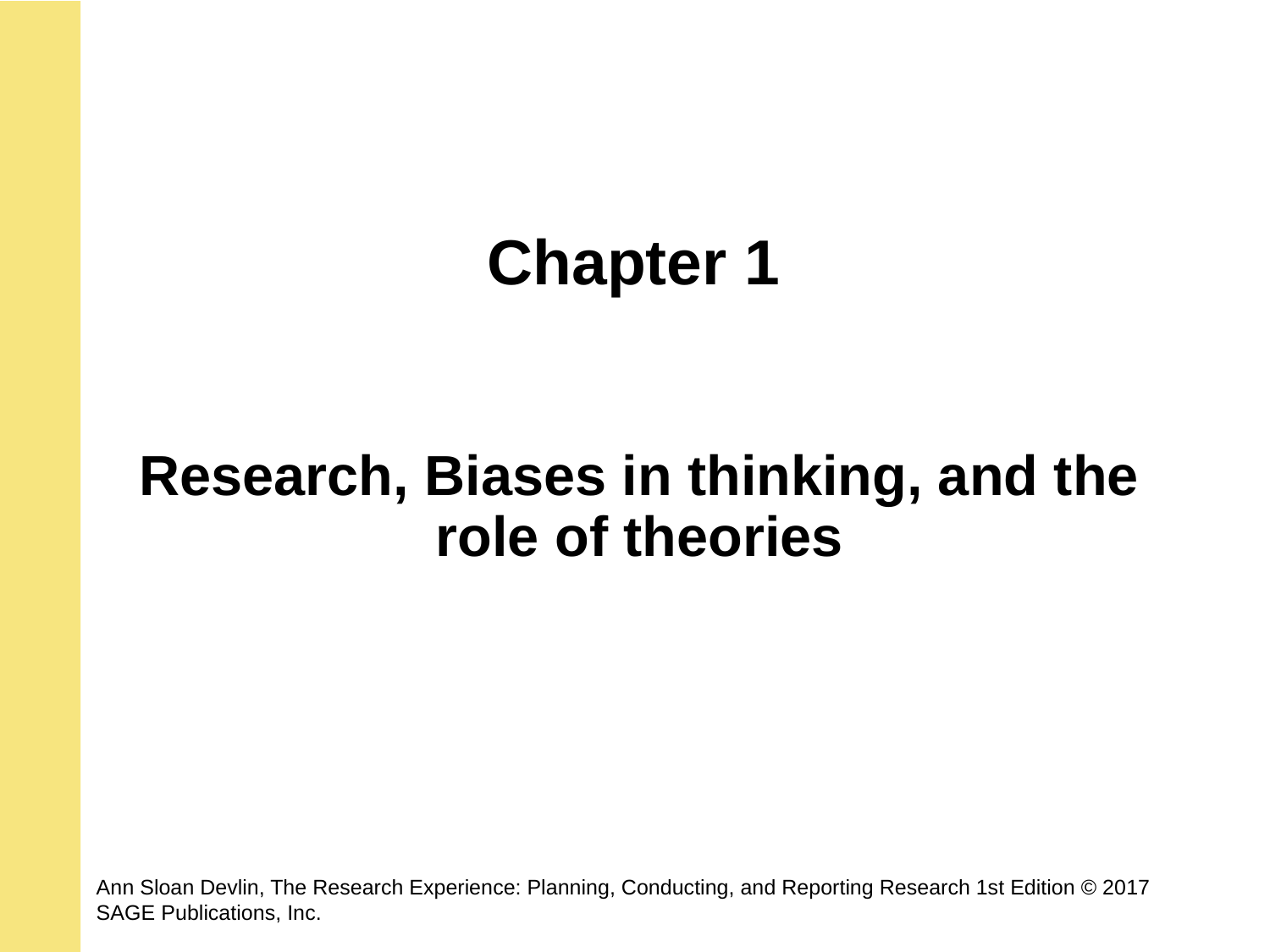

Chapter 1
Research, Biases in thinking, and the role of theories